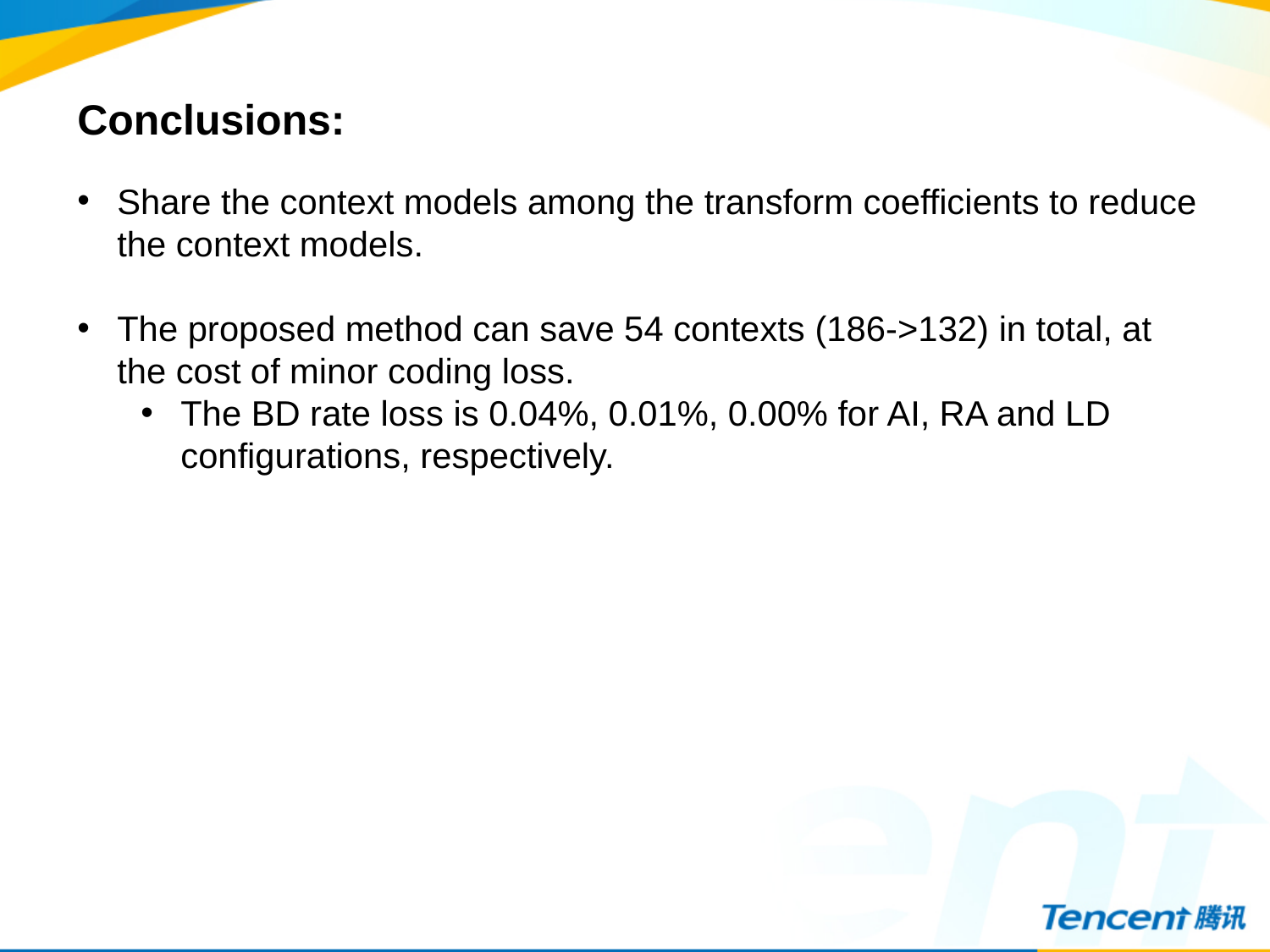

Conclusions:
Share the context models among the transform coefficients to reduce the context models.

The proposed method can save 54 contexts (186->132) in total, at the cost of minor coding loss.
The BD rate loss is 0.04%, 0.01%, 0.00% for AI, RA and LD configurations, respectively.